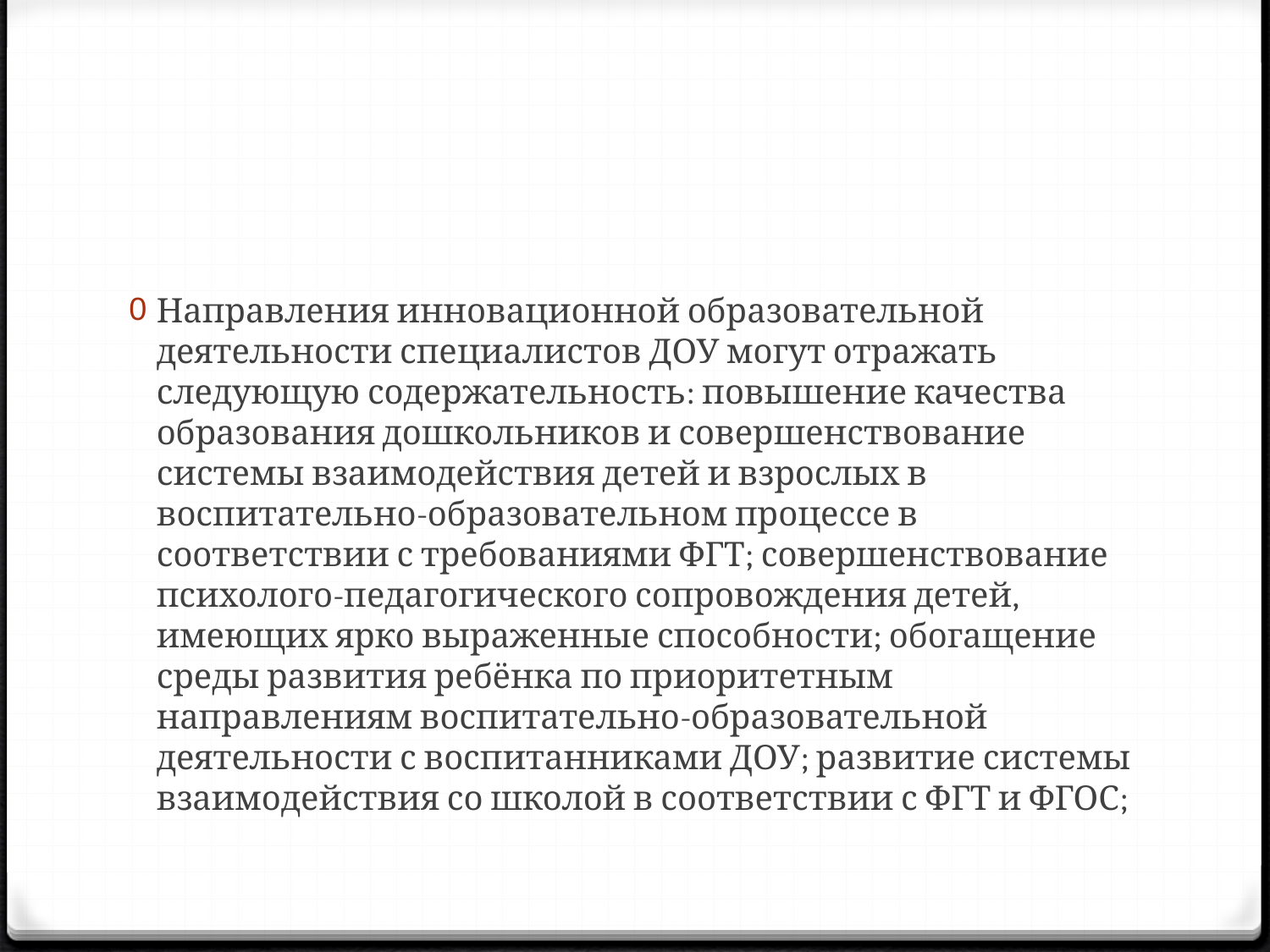

#
Направления инновационной образовательной деятельности специалистов ДОУ могут отражать следующую содержательность: повышение качества образования дошкольников и совершенствование системы взаимодействия детей и взрослых в воспитательно-образовательном процессе в соответствии с требованиями ФГТ; совершенствование психолого-педагогического сопровождения детей, имеющих ярко выраженные способности; обогащение среды развития ребёнка по приоритетным направлениям воспитательно-образовательной деятельности с воспитанниками ДОУ; развитие системы взаимодействия со школой в соответствии с ФГТ и ФГОС;